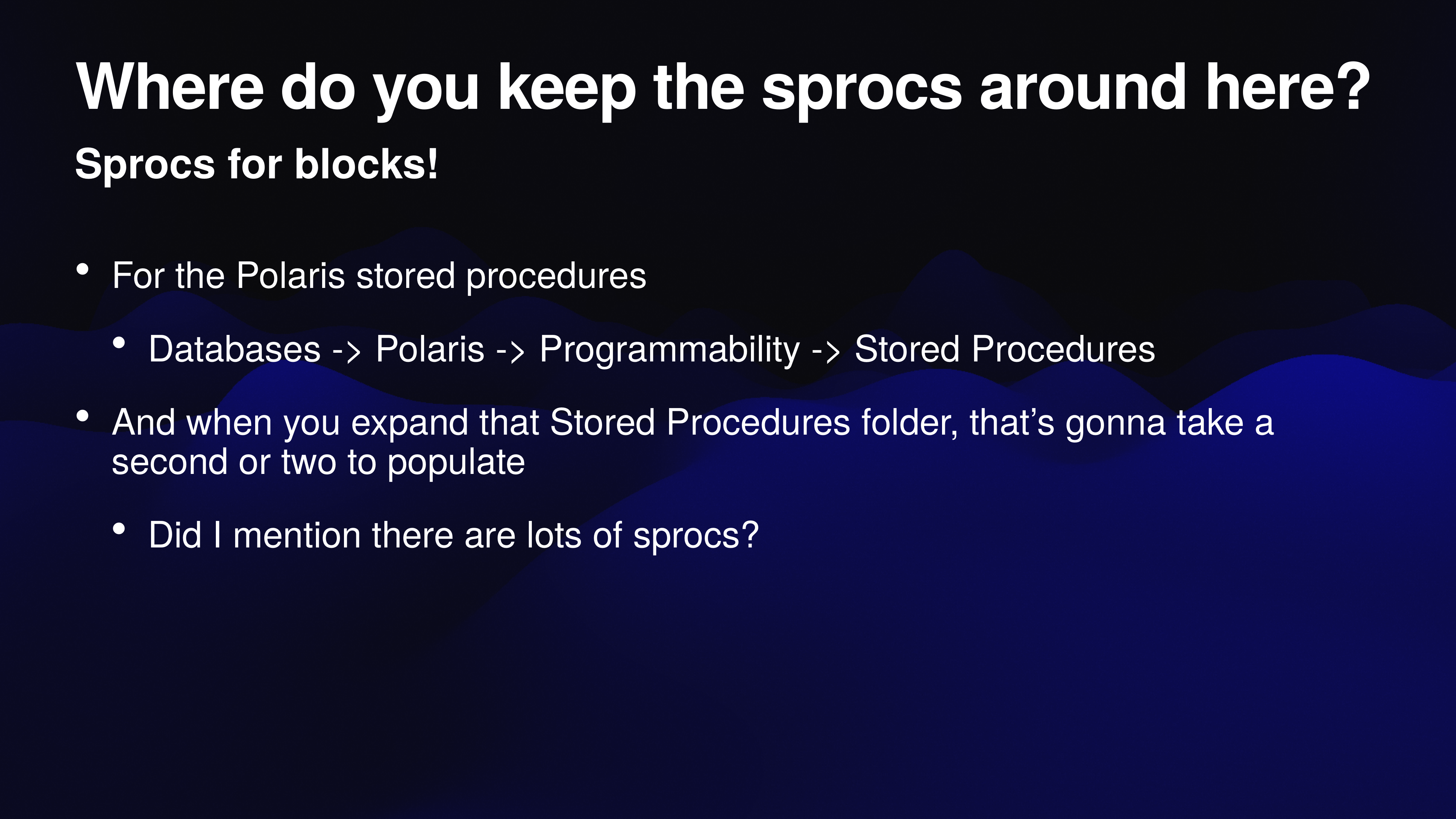

# Where do you keep the sprocs around here?
Sprocs for blocks!
For the Polaris stored procedures
Databases -> Polaris -> Programmability -> Stored Procedures
And when you expand that Stored Procedures folder, that’s gonna take a second or two to populate
Did I mention there are lots of sprocs?